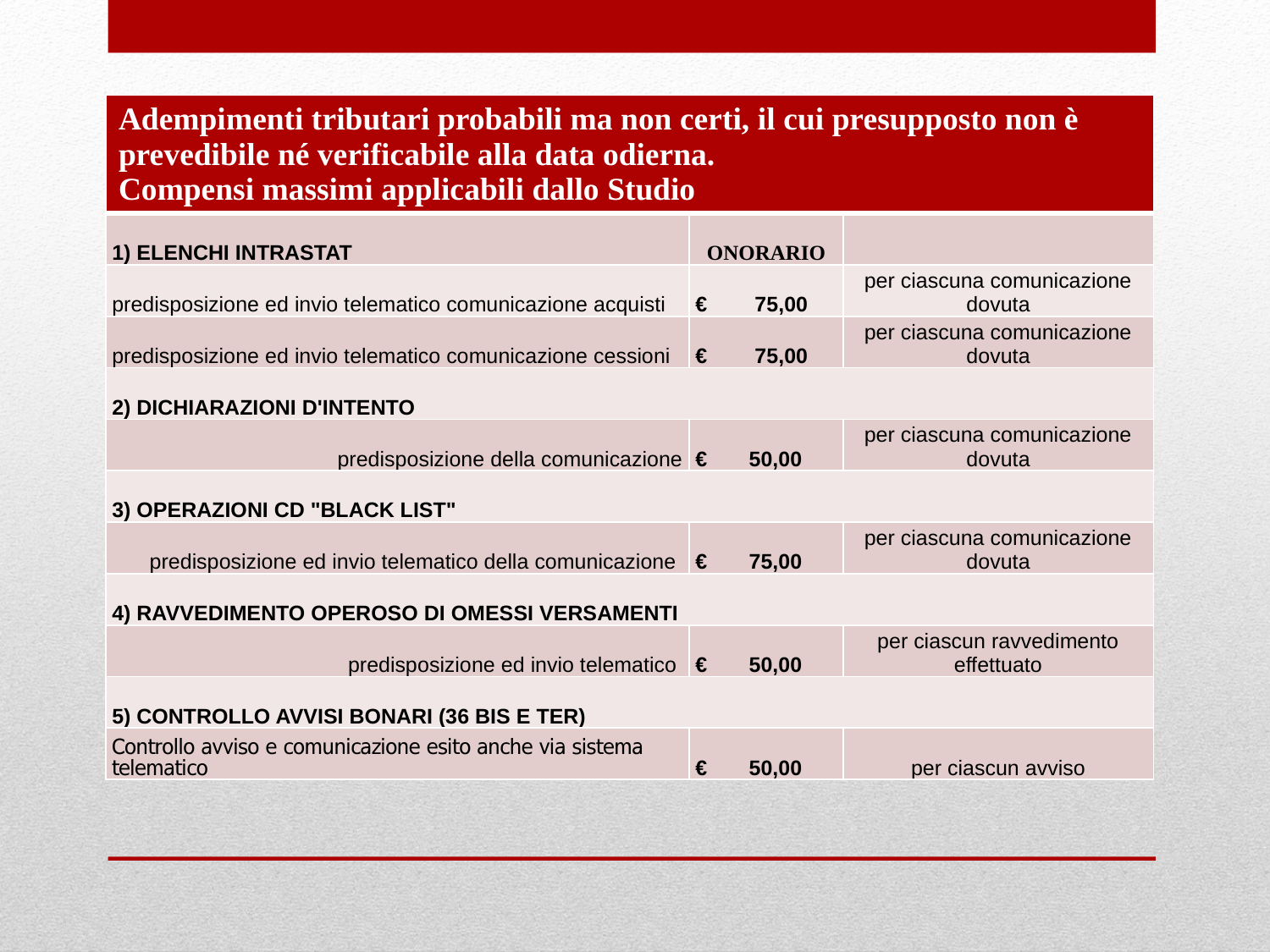

| Adempimenti tributari probabili ma non certi, il cui presupposto non è prevedibile né verificabile alla data odierna. Compensi massimi applicabili dallo Studio |  |  |
| --- | --- | --- |
| 1) ELENCHI INTRASTAT | ONORARIO |  |
| predisposizione ed invio telematico comunicazione acquisti | € 75,00 | per ciascuna comunicazione dovuta |
| predisposizione ed invio telematico comunicazione cessioni | € 75,00 | per ciascuna comunicazione dovuta |
| 2) DICHIARAZIONI D'INTENTO |  |  |
| predisposizione della comunicazione | € 50,00 | per ciascuna comunicazione dovuta |
| 3) OPERAZIONI CD "BLACK LIST" |  |  |
| predisposizione ed invio telematico della comunicazione | € 75,00 | per ciascuna comunicazione dovuta |
| 4) RAVVEDIMENTO OPEROSO DI OMESSI VERSAMENTI |  |  |
| predisposizione ed invio telematico | € 50,00 | per ciascun ravvedimento effettuato |
| 5) CONTROLLO AVVISI BONARI (36 BIS E TER) |  |  |
| Controllo avviso e comunicazione esito anche via sistema telematico | € 50,00 | per ciascun avviso |
#